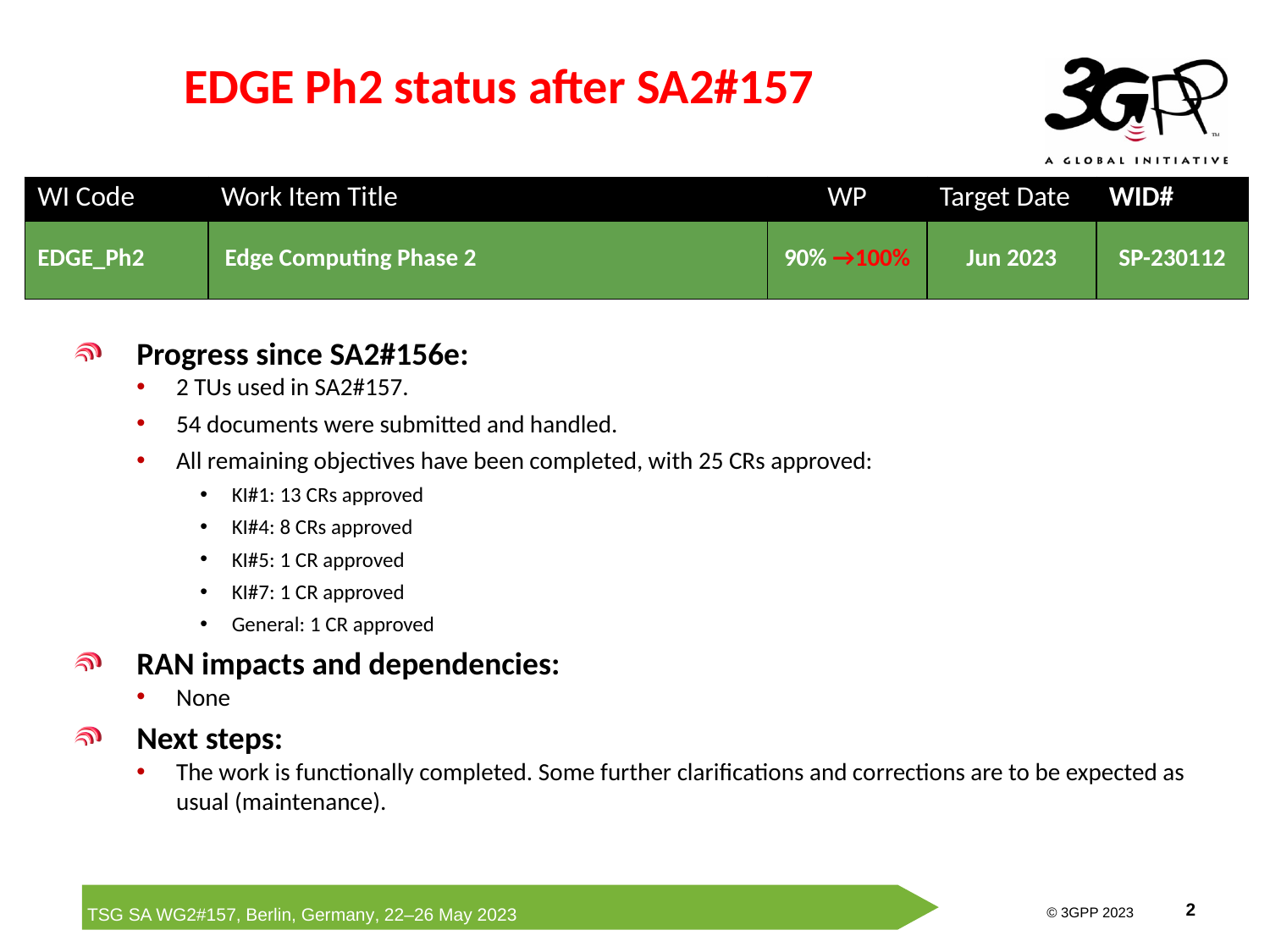

# EDGE Ph2 status after SA2#157
| WI Code | Work Item Title | WP | Target Date | WID# |
| --- | --- | --- | --- | --- |
| EDGE\_Ph2 | Edge Computing Phase 2 | 90% →100% | Jun 2023 | SP-230112 |
Progress since SA2#156e:
2 TUs used in SA2#157.
54 documents were submitted and handled.
All remaining objectives have been completed, with 25 CRs approved:
KI#1: 13 CRs approved
KI#4: 8 CRs approved
KI#5: 1 CR approved
KI#7: 1 CR approved
General: 1 CR approved
RAN impacts and dependencies:
None
Next steps:
The work is functionally completed. Some further clarifications and corrections are to be expected as usual (maintenance).